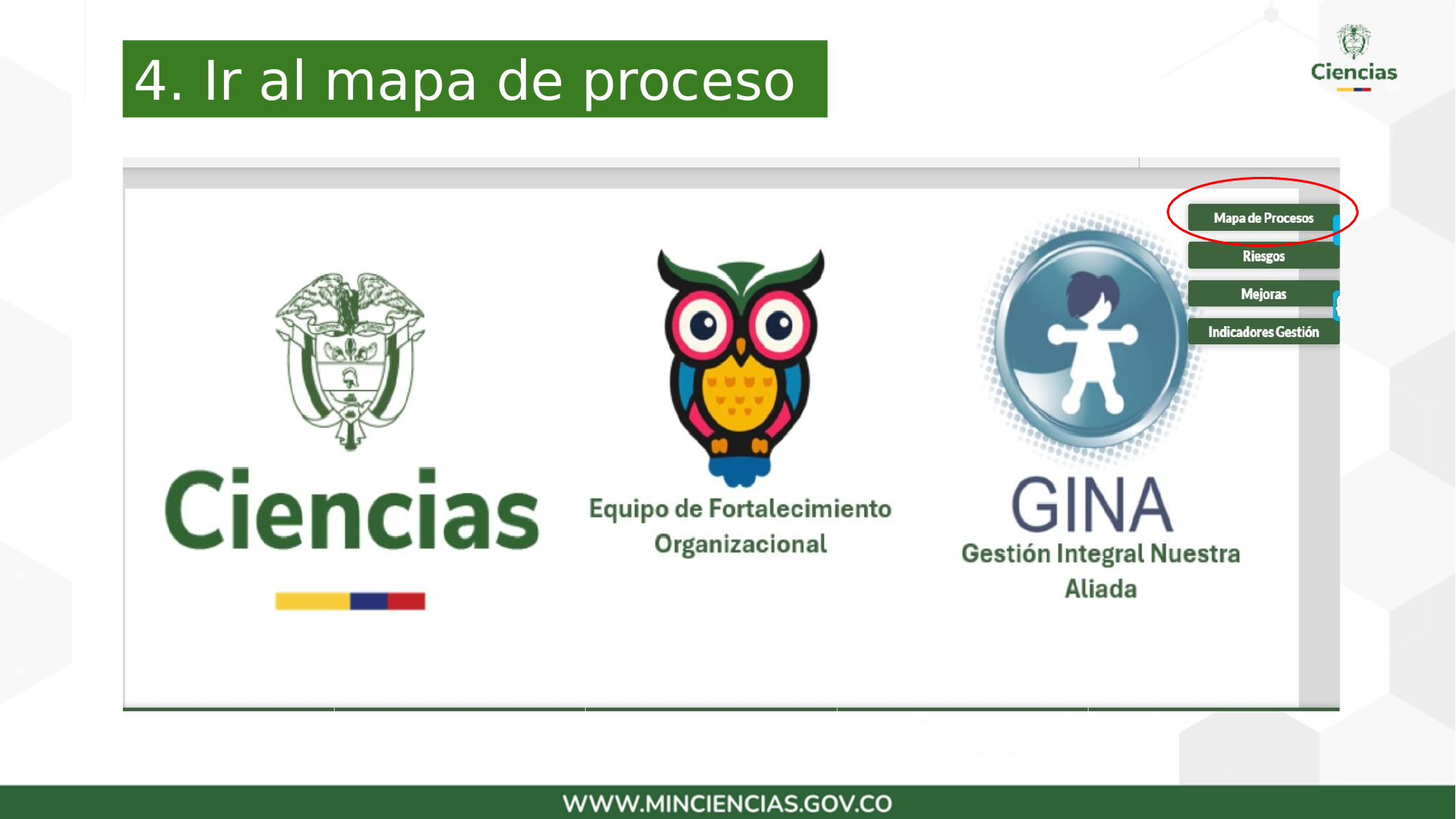

# 4. Ir al mapa de proceso